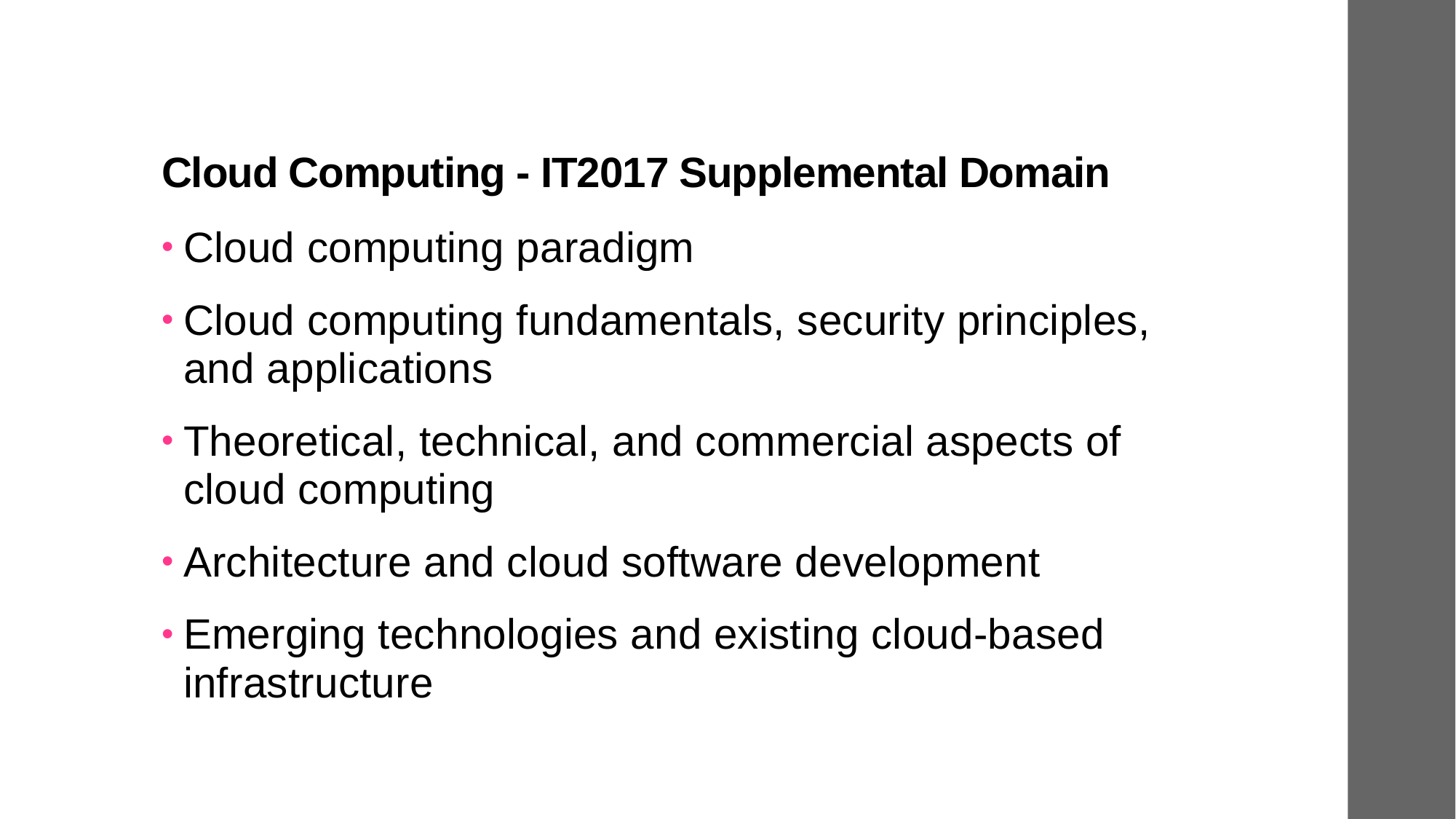

# Cloud Computing - IT2017 Supplemental Domain
Cloud computing paradigm
Cloud computing fundamentals, security principles, and applications
Theoretical, technical, and commercial aspects of cloud computing
Architecture and cloud software development
Emerging technologies and existing cloud-based infrastructure